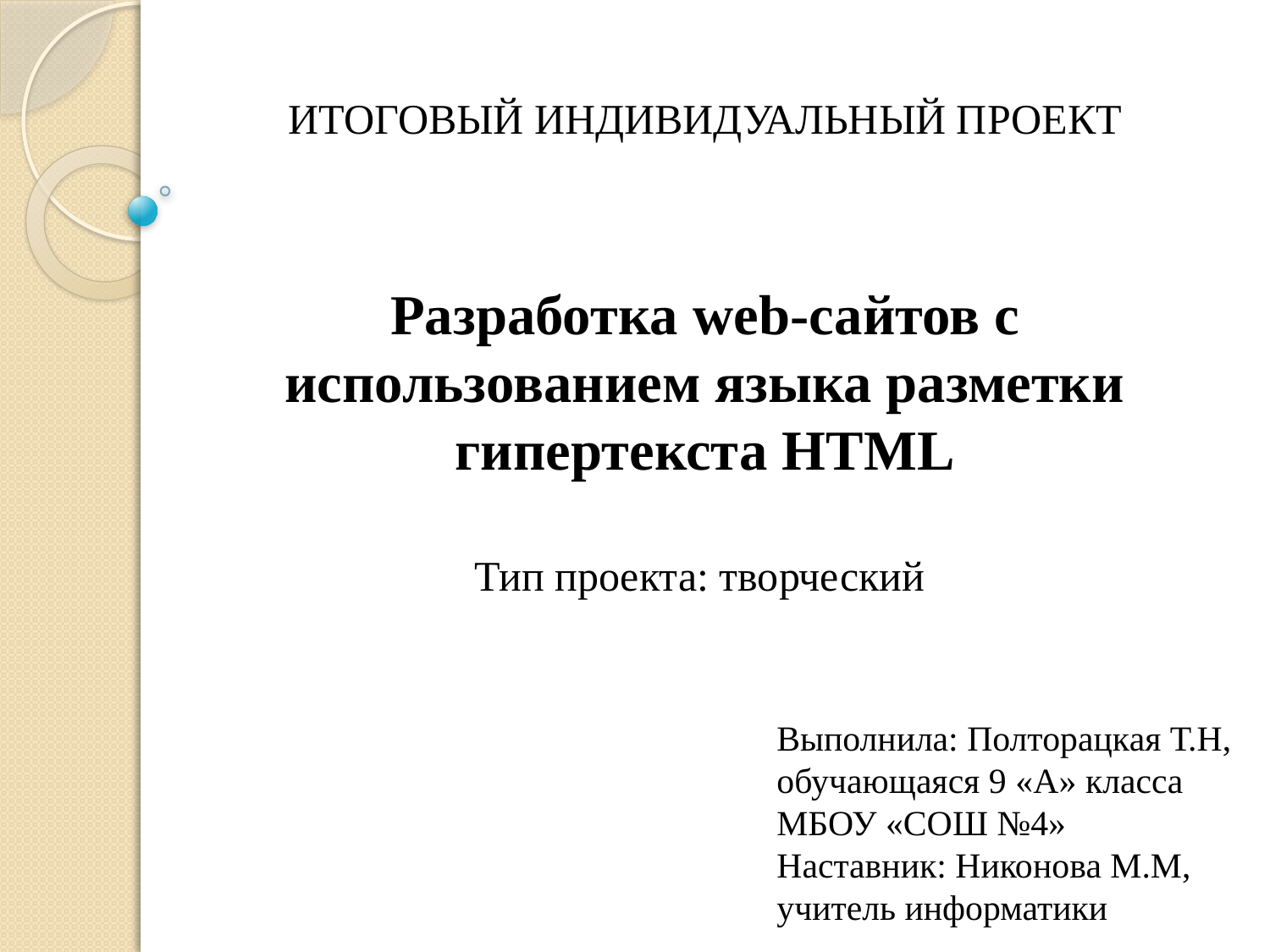

# ИТОГОВЫЙ ИНДИВИДУАЛЬНЫЙ ПРОЕКТ Разработка web-сайтов с использованием языка разметки гипертекста HTML Тип проекта: творческий
Выполнила: Полторацкая Т.Н,
обучающаяся 9 «А» класса
МБОУ «СОШ №4»
Наставник: Никонова М.М,
учитель информатики